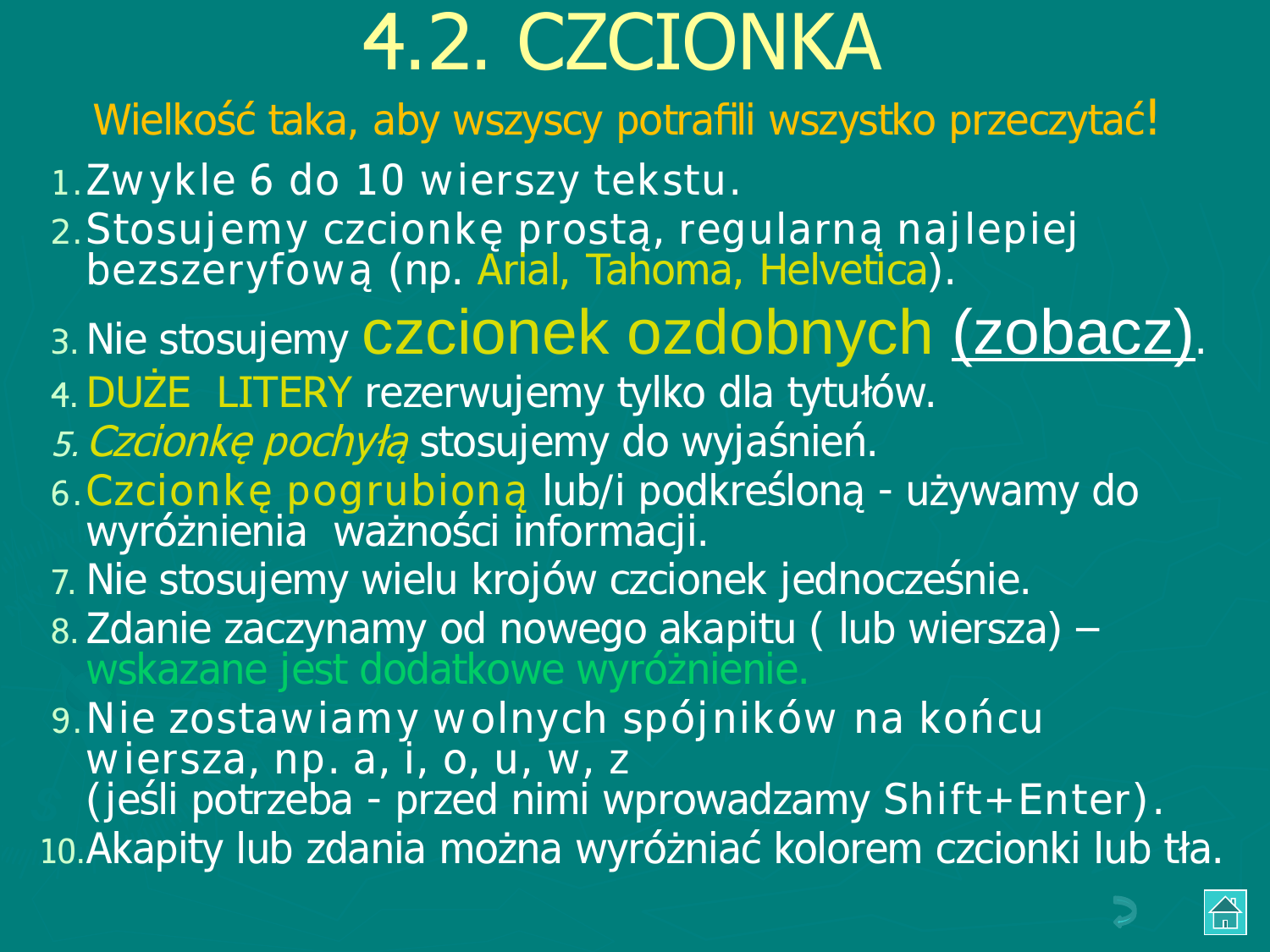

# 4.2. CZCIONKA Wielkość taka, aby wszyscy potrafili wszystko przeczytać!
Zwykle 6 do 10 wierszy tekstu.
Stosujemy czcionkę prostą, regularną najlepiej bezszeryfową (np. Arial, Tahoma, Helvetica).
Nie stosujemy czcionek ozdobnych (zobacz).
DUŻE  LITERY rezerwujemy tylko dla tytułów.
Czcionkę pochyłą stosujemy do wyjaśnień.
Czcionkę pogrubioną lub/i podkreśloną - używamy do
wyróżnienia  ważności informacji.
Nie stosujemy wielu krojów czcionek jednocześnie.
Zdanie zaczynamy od nowego akapitu ( lub wiersza) – wskazane jest dodatkowe wyróżnienie.
Nie zostawiamy wolnych spójników na końcu wiersza, np. a, i, o, u, w, z
(jeśli potrzeba - przed nimi wprowadzamy Shift+Enter).
Akapity lub zdania można wyróżniać kolorem czcionki lub tła.